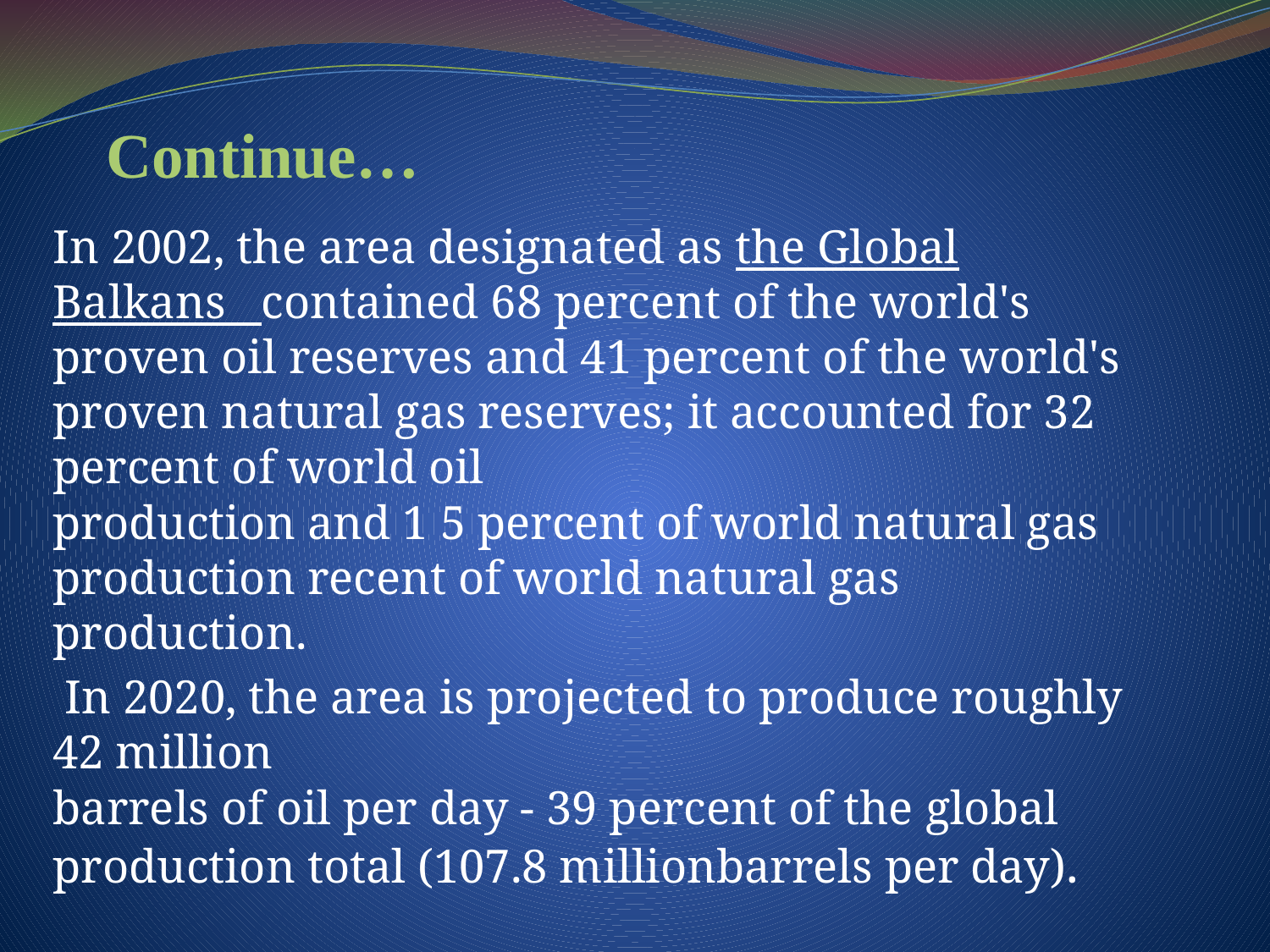

# Continue…
In 2002, the area designated as the Global Balkans   contained 68 percent of the world's proven oil reserves and 41 percent of the world's proven natural gas reserves; it accounted for 32 percent of world oil
production and 1 5 percent of world natural gas production recent of world natural gas production.
 In 2020, the area is projected to produce roughly 42 million
barrels of oil per day - 39 percent of the global production total (107.8 millionbarrels per day).